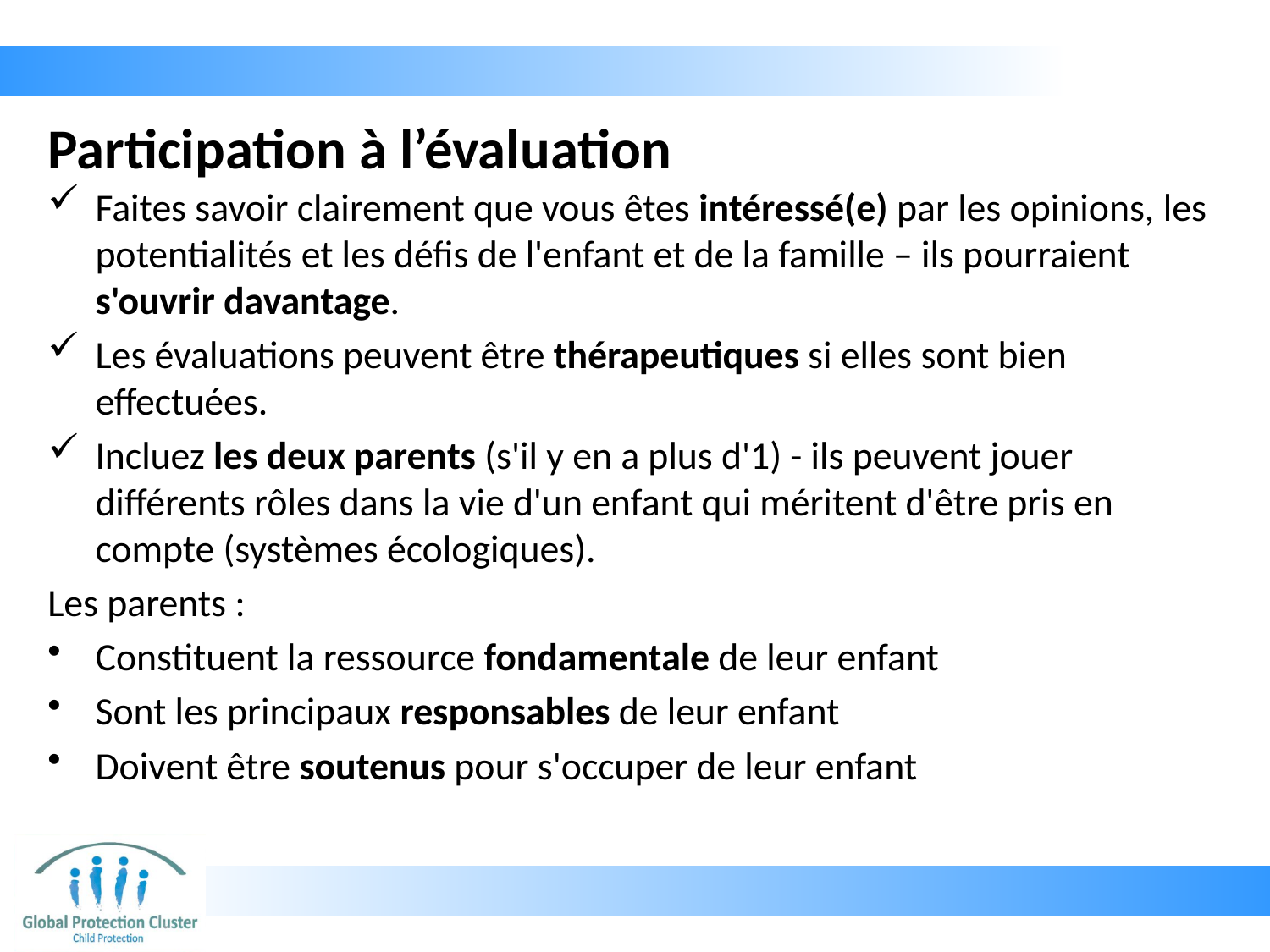

# Participation à l’évaluation
Faites savoir clairement que vous êtes intéressé(e) par les opinions, les potentialités et les défis de l'enfant et de la famille – ils pourraient s'ouvrir davantage.
Les évaluations peuvent être thérapeutiques si elles sont bien effectuées.
Incluez les deux parents (s'il y en a plus d'1) - ils peuvent jouer différents rôles dans la vie d'un enfant qui méritent d'être pris en compte (systèmes écologiques).
Les parents :
Constituent la ressource fondamentale de leur enfant
Sont les principaux responsables de leur enfant
Doivent être soutenus pour s'occuper de leur enfant